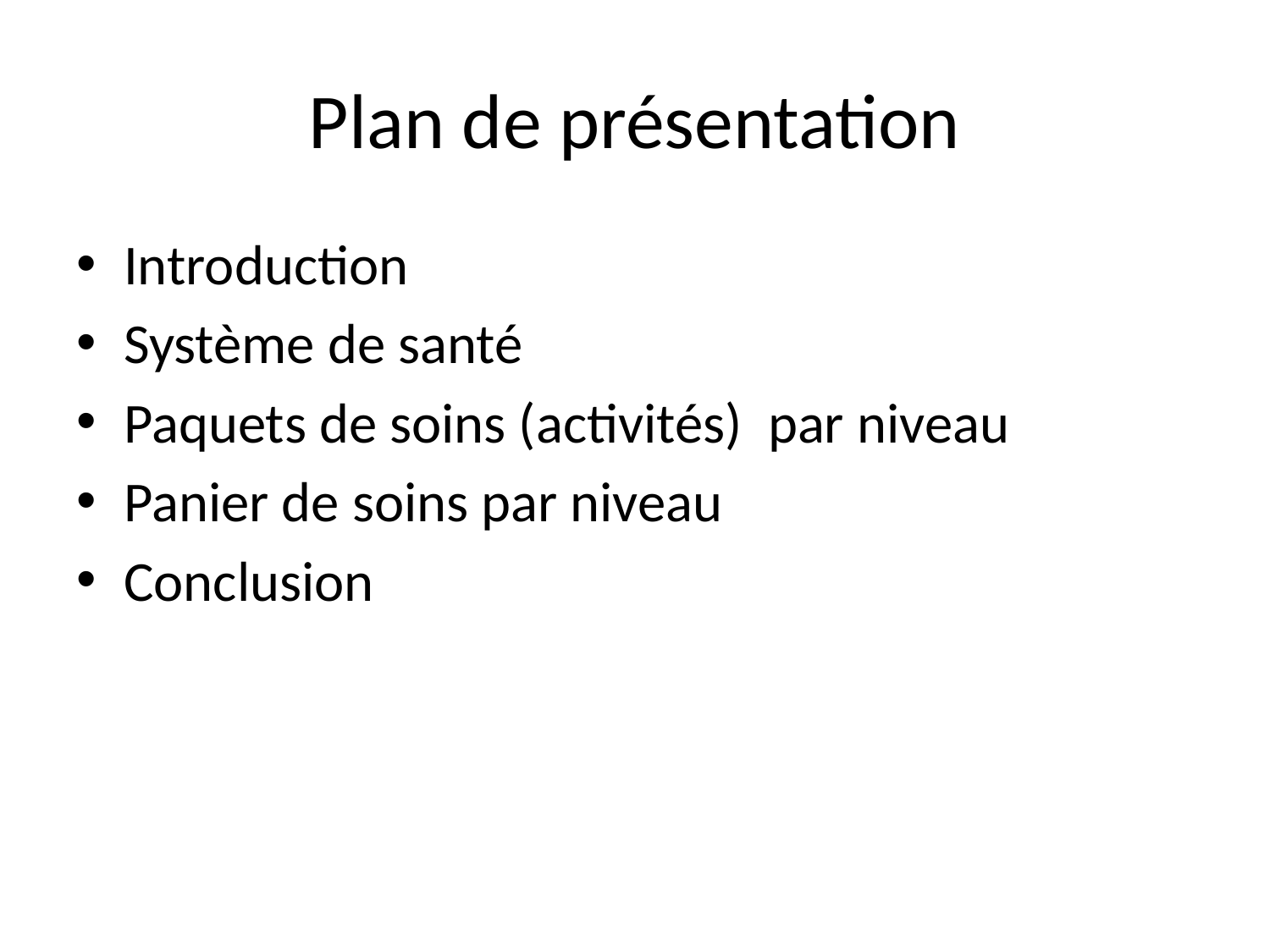

# Plan de présentation
Introduction
Système de santé
Paquets de soins (activités)  par niveau
Panier de soins par niveau
Conclusion